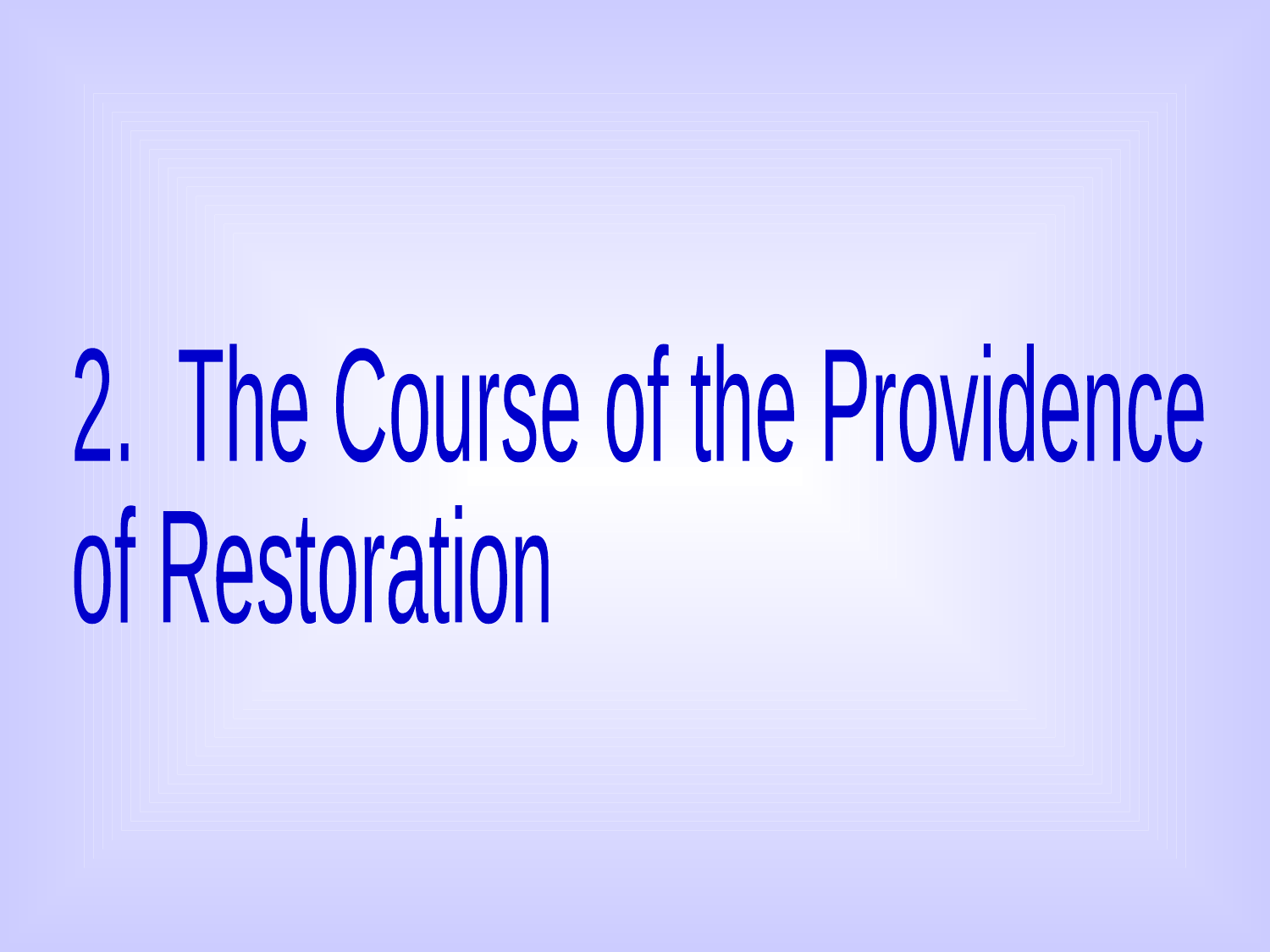

2.  The Course of the Providence
of Restoration